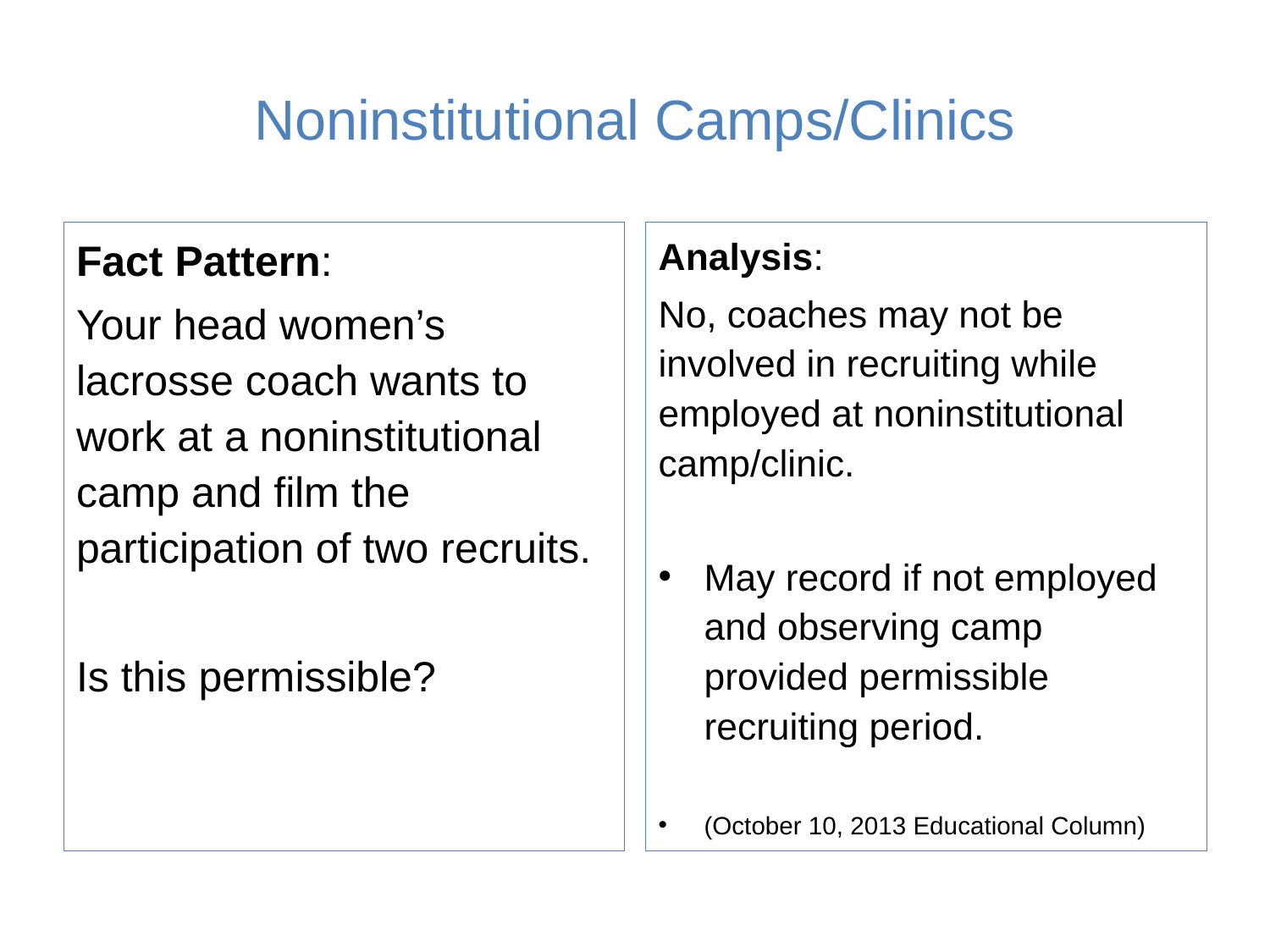

# Noninstitutional Camps/Clinics
Fact Pattern:
Your head women’s lacrosse coach wants to work at a noninstitutional camp and film the participation of two recruits.

Is this permissible?
Analysis:
No, coaches may not be involved in recruiting while employed at noninstitutional camp/clinic.

May record if not employed and observing camp provided permissible recruiting period.

(October 10, 2013 Educational Column)